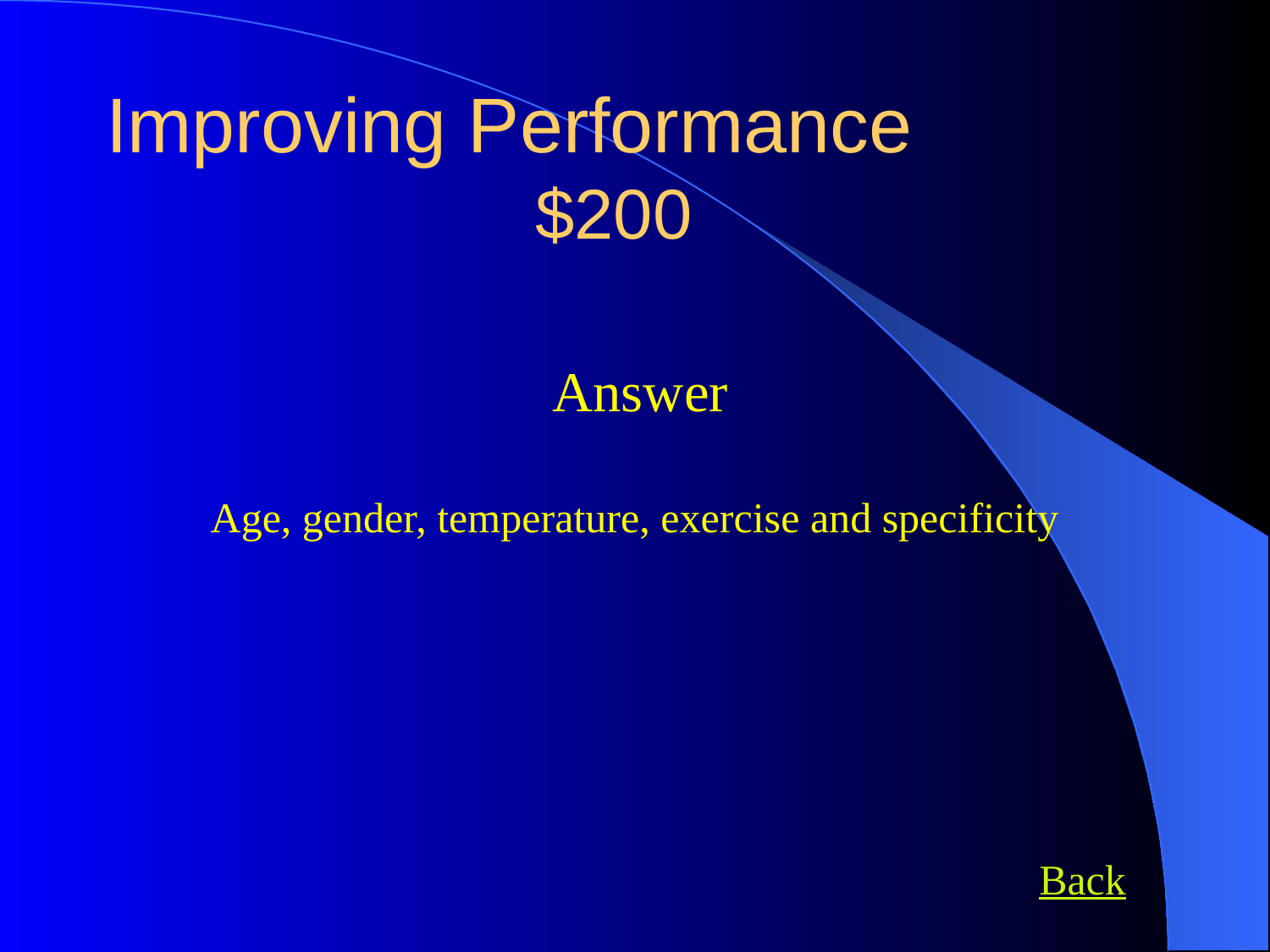

Improving Performance 		$200
Answer

Age, gender, temperature, exercise and specificity

Back